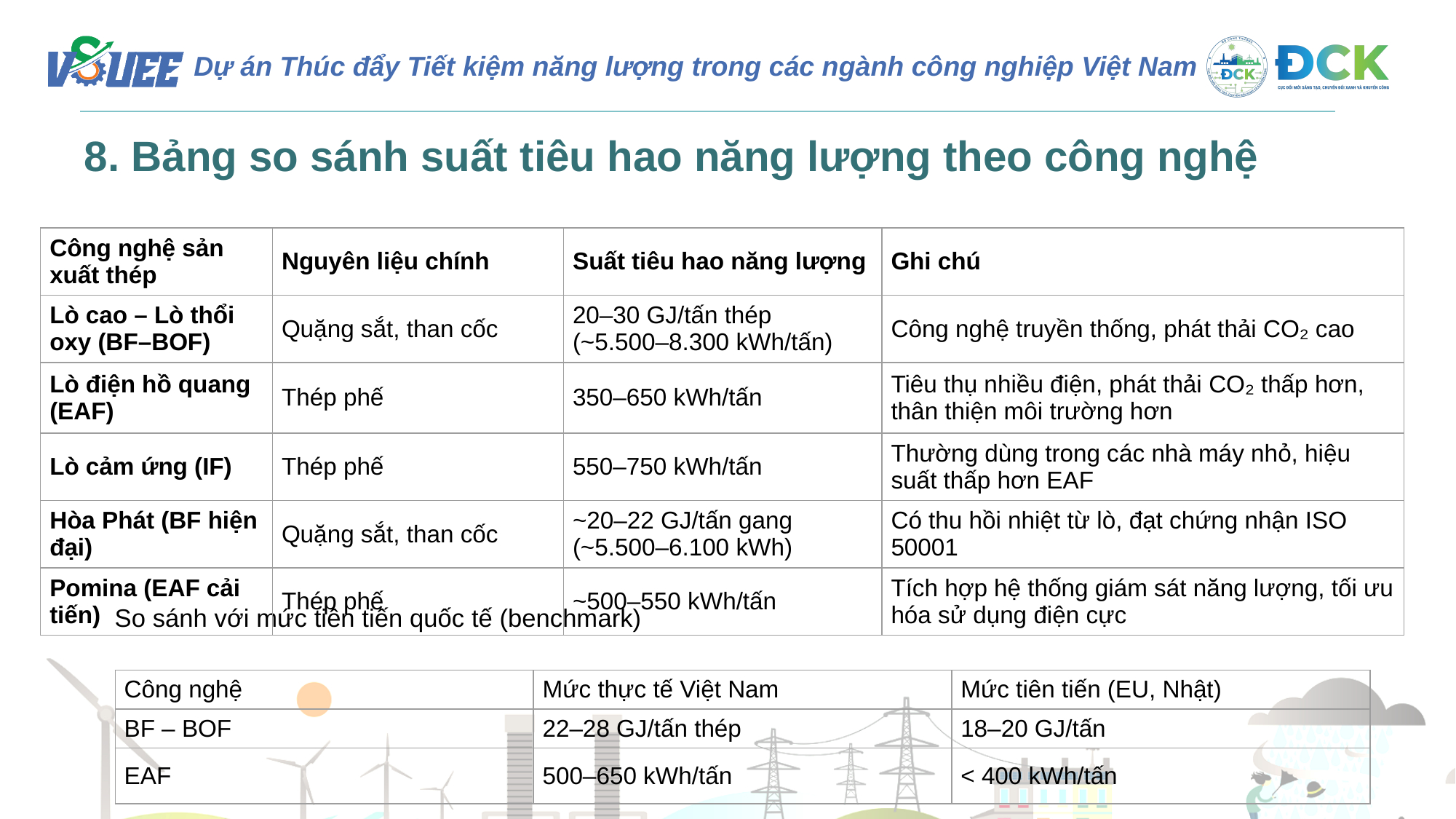

8. Bảng so sánh suất tiêu hao năng lượng theo công nghệ
| Công nghệ sản xuất thép | Nguyên liệu chính | Suất tiêu hao năng lượng | Ghi chú |
| --- | --- | --- | --- |
| Lò cao – Lò thổi oxy (BF–BOF) | Quặng sắt, than cốc | 20–30 GJ/tấn thép (~5.500–8.300 kWh/tấn) | Công nghệ truyền thống, phát thải CO₂ cao |
| Lò điện hồ quang (EAF) | Thép phế | 350–650 kWh/tấn | Tiêu thụ nhiều điện, phát thải CO₂ thấp hơn, thân thiện môi trường hơn |
| Lò cảm ứng (IF) | Thép phế | 550–750 kWh/tấn | Thường dùng trong các nhà máy nhỏ, hiệu suất thấp hơn EAF |
| Hòa Phát (BF hiện đại) | Quặng sắt, than cốc | ~20–22 GJ/tấn gang (~5.500–6.100 kWh) | Có thu hồi nhiệt từ lò, đạt chứng nhận ISO 50001 |
| Pomina (EAF cải tiến) | Thép phế | ~500–550 kWh/tấn | Tích hợp hệ thống giám sát năng lượng, tối ưu hóa sử dụng điện cực |
So sánh với mức tiên tiến quốc tế (benchmark)

| Công nghệ | Mức thực tế Việt Nam | Mức tiên tiến (EU, Nhật) |
| --- | --- | --- |
| BF – BOF | 22–28 GJ/tấn thép | 18–20 GJ/tấn |
| EAF | 500–650 kWh/tấn | < 400 kWh/tấn |